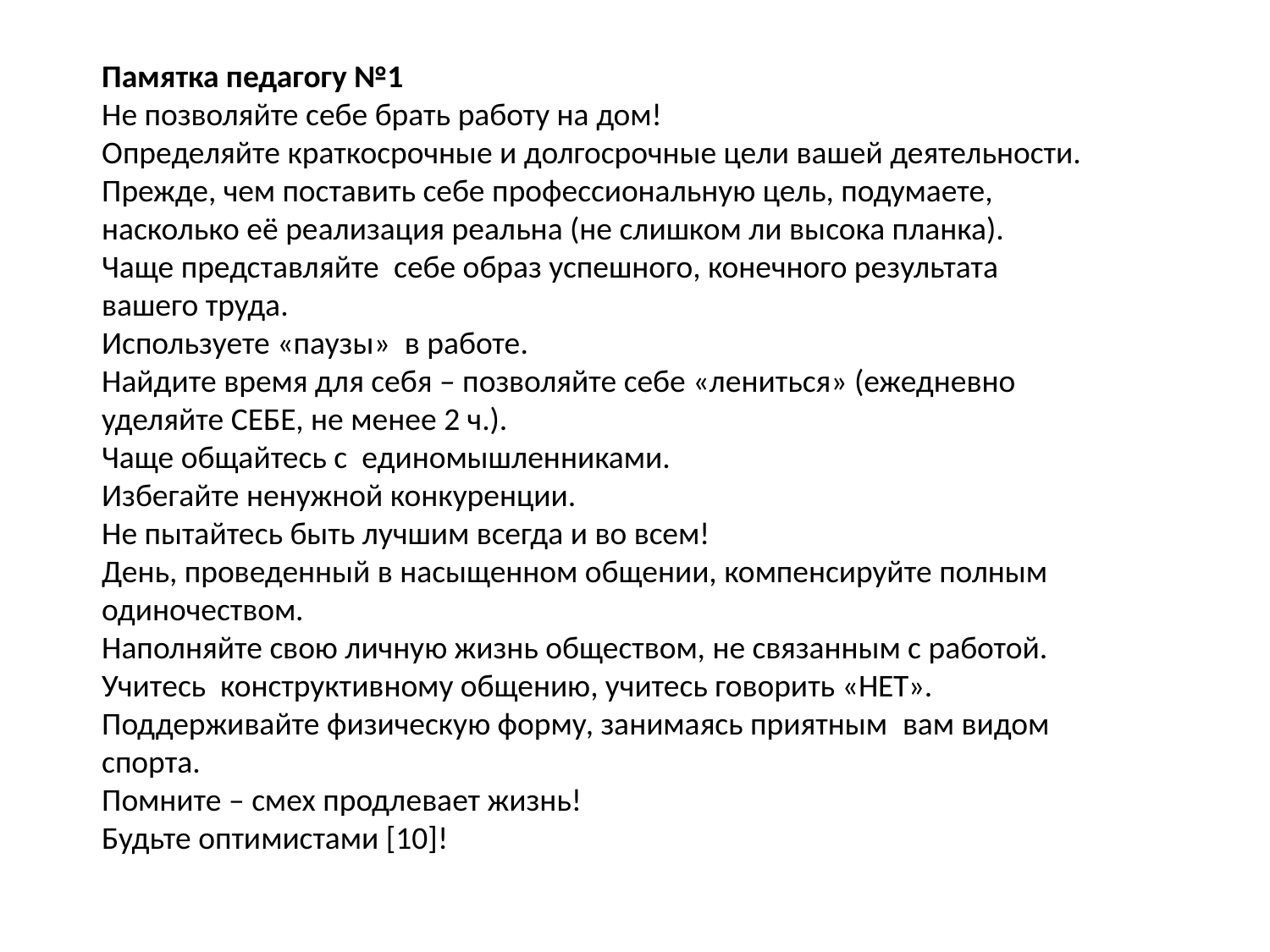

Памятка педагогу №1
Не позволяйте себе брать работу на дом!
Определяйте краткосрочные и долгосрочные цели вашей деятельности.
Прежде, чем поставить себе профессиональную цель, подумаете, насколько её реализация реальна (не слишком ли высока планка).
Чаще представляйте  себе образ успешного, конечного результата вашего труда.
Используете «паузы»  в работе.
Найдите время для себя – позволяйте себе «лениться» (ежедневно уделяйте СЕБЕ, не менее 2 ч.).
Чаще общайтесь с  единомышленниками.
Избегайте ненужной конкуренции.
Не пытайтесь быть лучшим всегда и во всем!
День, проведенный в насыщенном общении, компенсируйте полным одиночеством.
Наполняйте свою личную жизнь обществом, не связанным с работой.
Учитесь  конструктивному общению, учитесь говорить «НЕТ».
Поддерживайте физическую форму, занимаясь приятным  вам видом спорта.
Помните – смех продлевает жизнь!
Будьте оптимистами [10]!